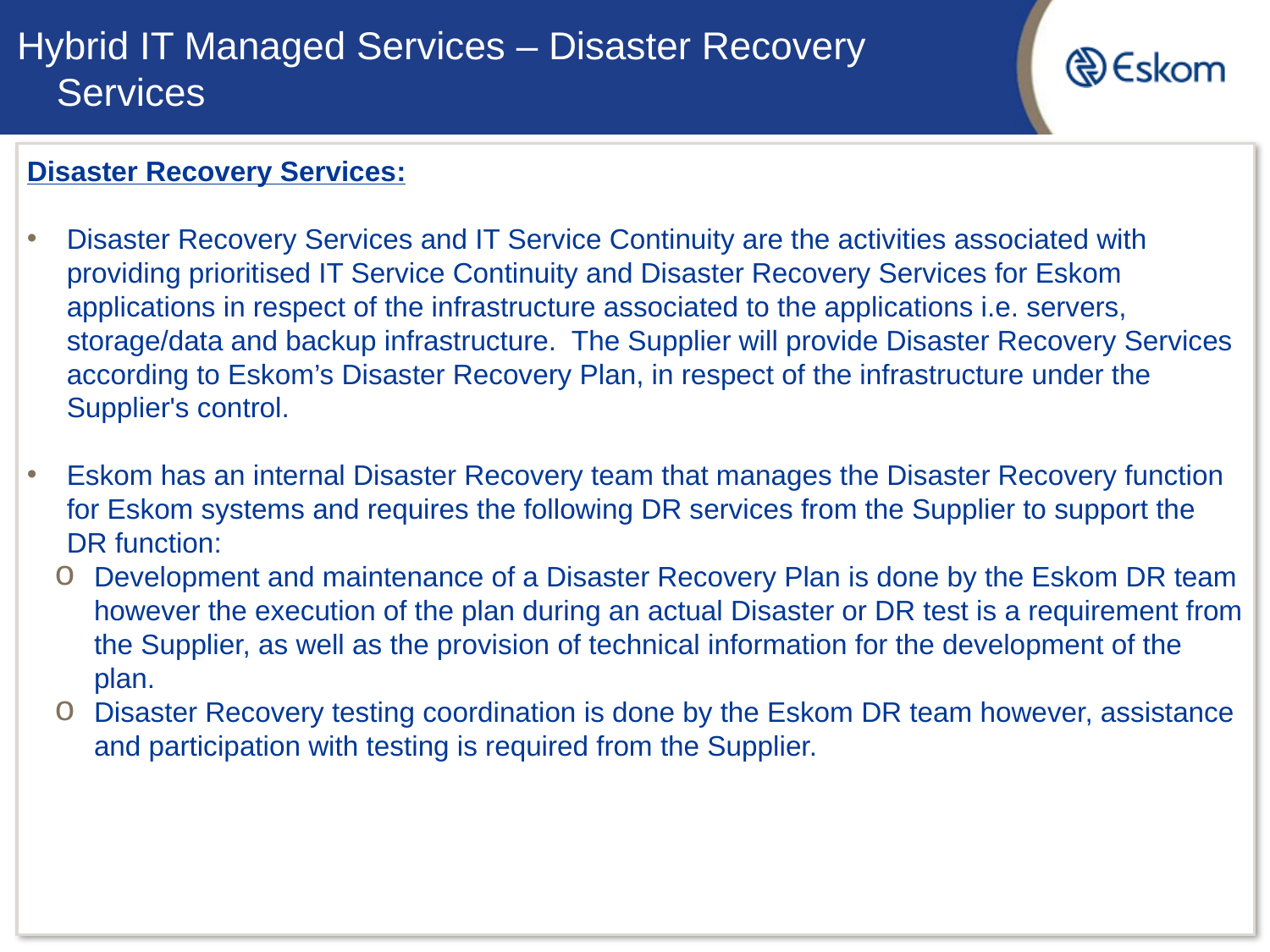

# Hybrid IT Managed Services – Disaster Recovery Services
Disaster Recovery Services:

Disaster Recovery Services and IT Service Continuity are the activities associated with providing prioritised IT Service Continuity and Disaster Recovery Services for Eskom applications in respect of the infrastructure associated to the applications i.e. servers, storage/data and backup infrastructure.  The Supplier will provide Disaster Recovery Services according to Eskom’s Disaster Recovery Plan, in respect of the infrastructure under the Supplier's control.

Eskom has an internal Disaster Recovery team that manages the Disaster Recovery function for Eskom systems and requires the following DR services from the Supplier to support the DR function:
Development and maintenance of a Disaster Recovery Plan is done by the Eskom DR team however the execution of the plan during an actual Disaster or DR test is a requirement from the Supplier, as well as the provision of technical information for the development of the plan.
Disaster Recovery testing coordination is done by the Eskom DR team however, assistance and participation with testing is required from the Supplier.